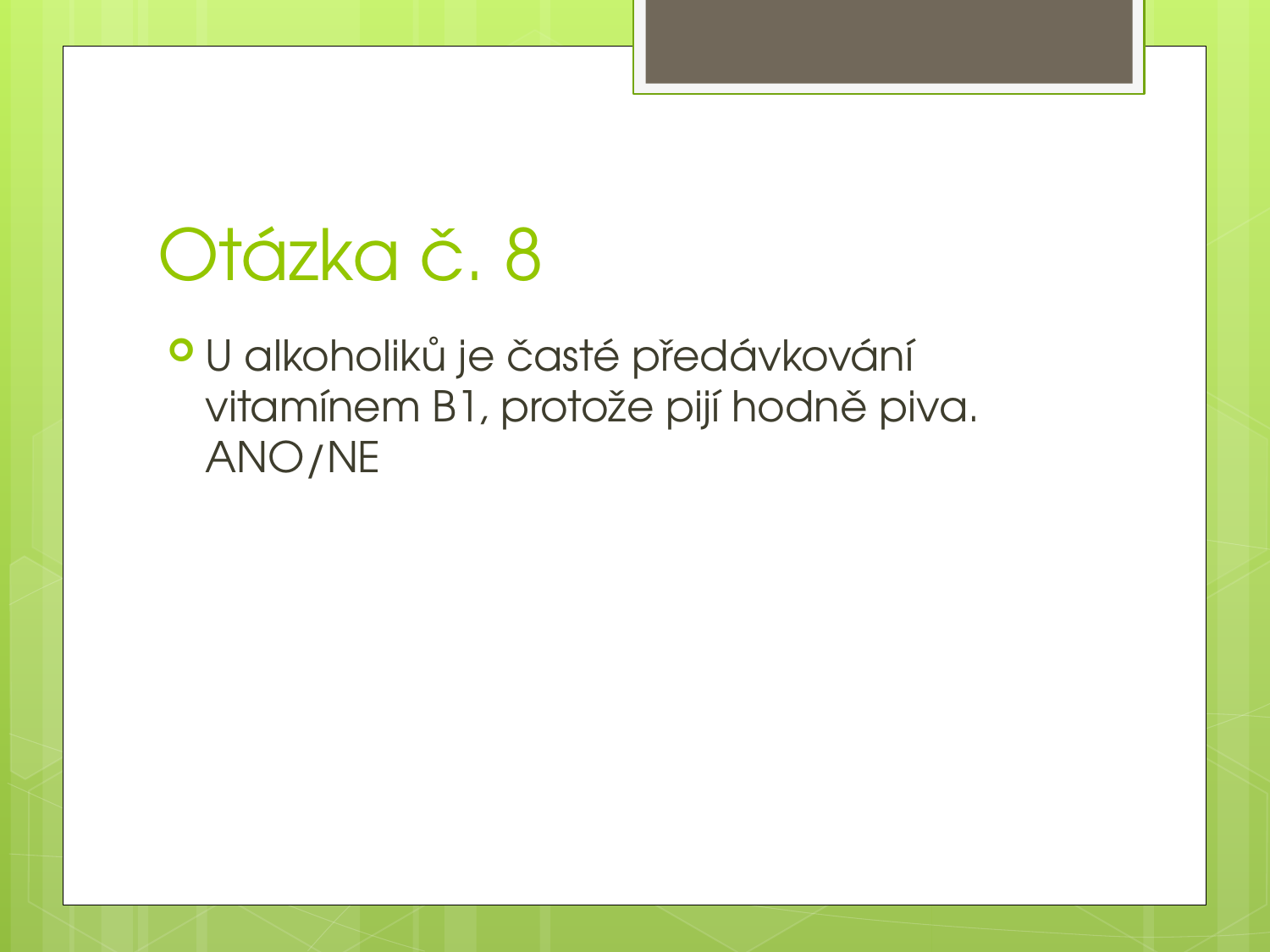

# Otázka č. 8
U alkoholiků je časté předávkování vitamínem B1, protože pijí hodně piva. ANO/NE